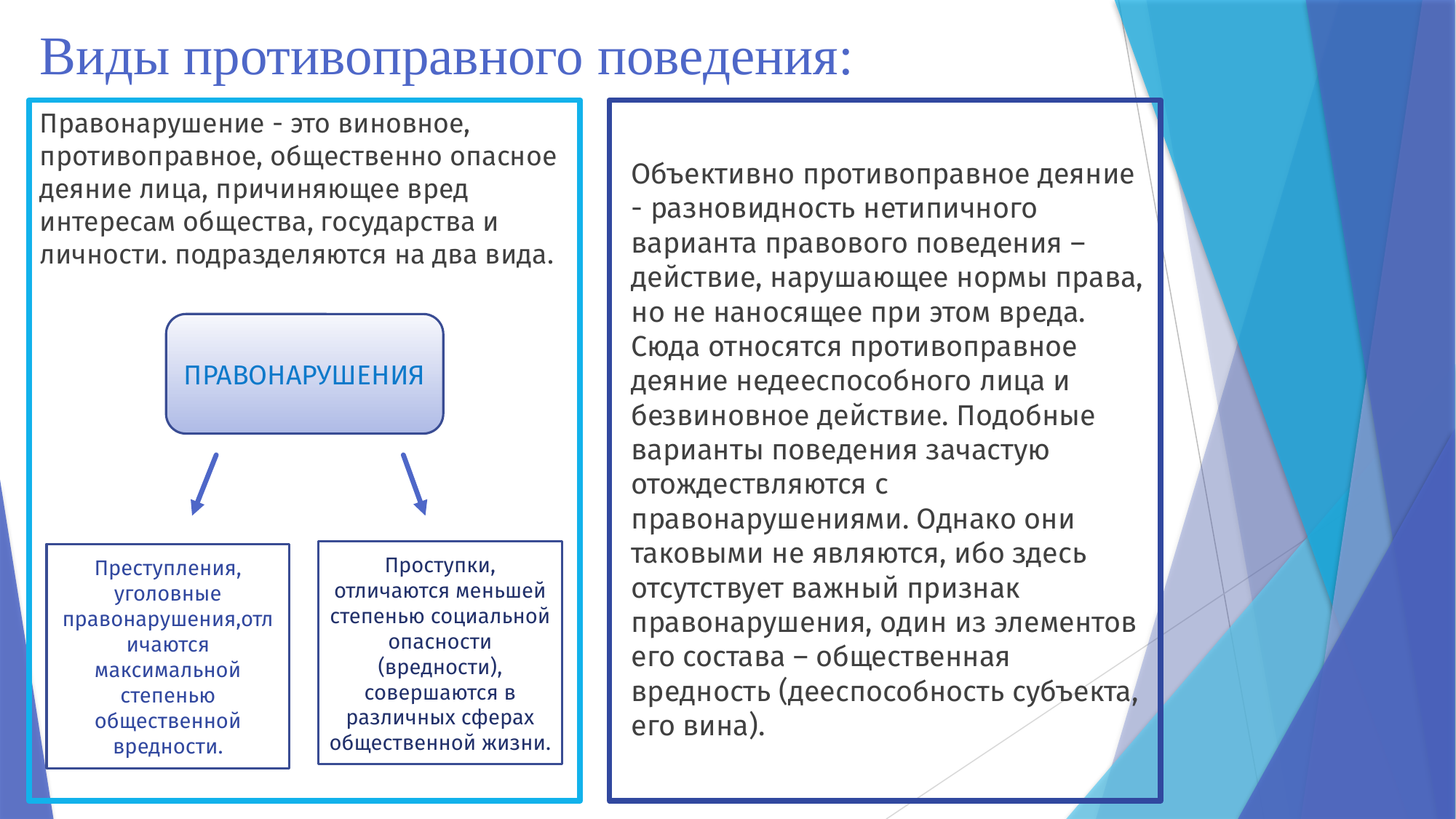

# Виды противоправного поведения:
Правонарушение - это виновное, противоправное, общественно опасное деяние лица, причиняющее вред интересам общества, государства и личности. подразделяются на два вида.

Объективно противоправное деяние - разновидность нетипичного варианта правового поведения – действие, нарушающее нормы права, но не наносящее при этом вреда. Сюда относятся противоправное деяние недееспособного лица и безвиновное действие. Подобные варианты поведения зачастую отождествляются с правонарушениями. Однако они таковыми не являются, ибо здесь отсутствует важный признак правонарушения, один из элементов его состава – общественная вредность (дееспособность субъекта, его вина).

ПРАВОНАРУШЕНИЯ
Проступки, отличаются меньшей степенью социальной опасности (вредности), совершаются в различных сферах общественной жизни.
Преступления, уголовные правонарушения,отличаются максимальной степенью общественной вредности.